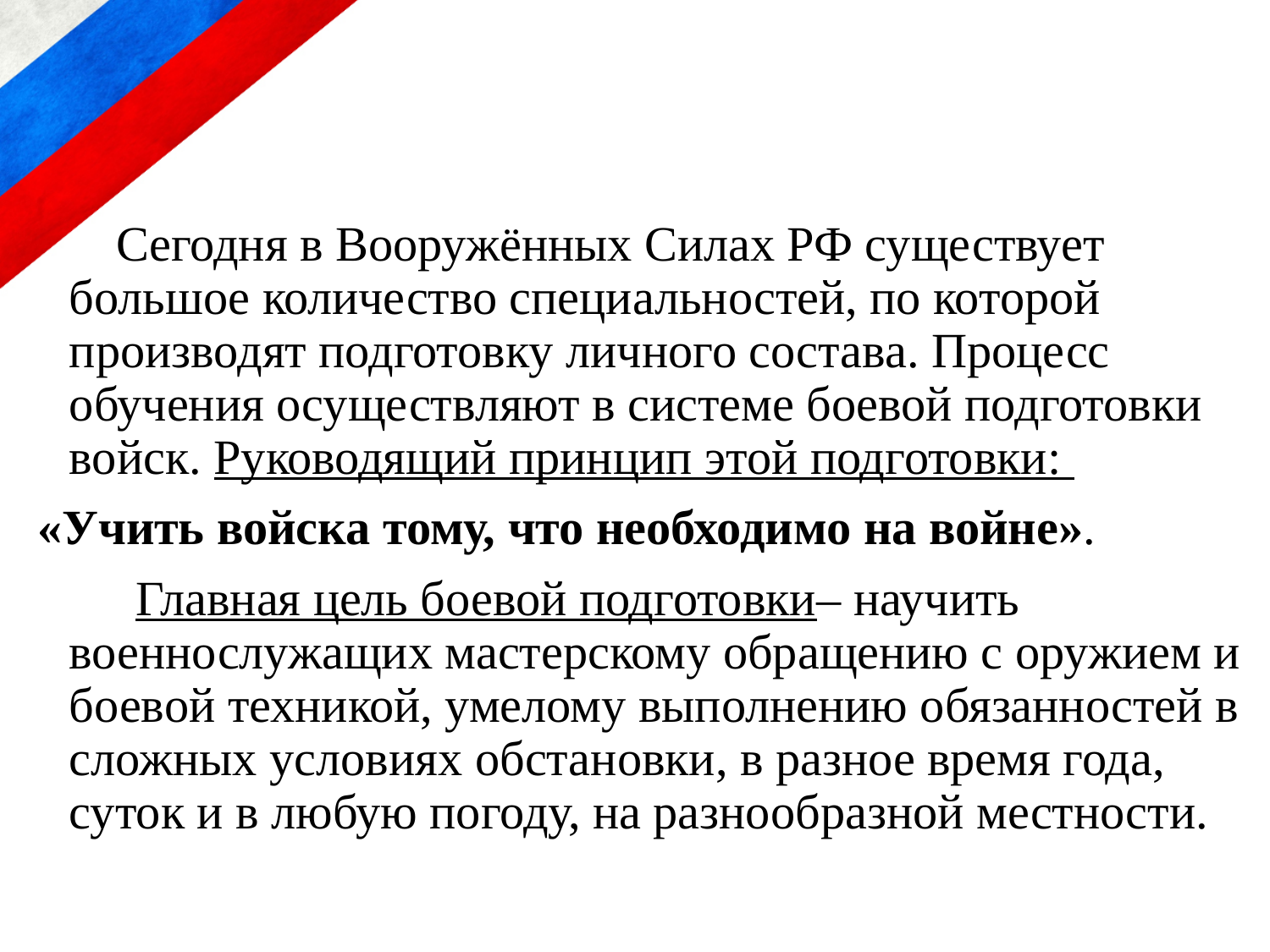

#
       Сегодня в Вооружённых Силах РФ существует большое количество специальностей, по которой производят подготовку личного состава. Процесс обучения осуществляют в системе боевой подготовки войск. Руководящий принцип этой подготовки:
«Учить войска тому, что необходимо на войне».
        Главная цель боевой подготовки– научить военнослужащих мастерскому обращению с оружием и боевой техникой, умелому выполнению обязанностей в сложных условиях обстановки, в разное время года, суток и в любую погоду, на разнообразной местности.